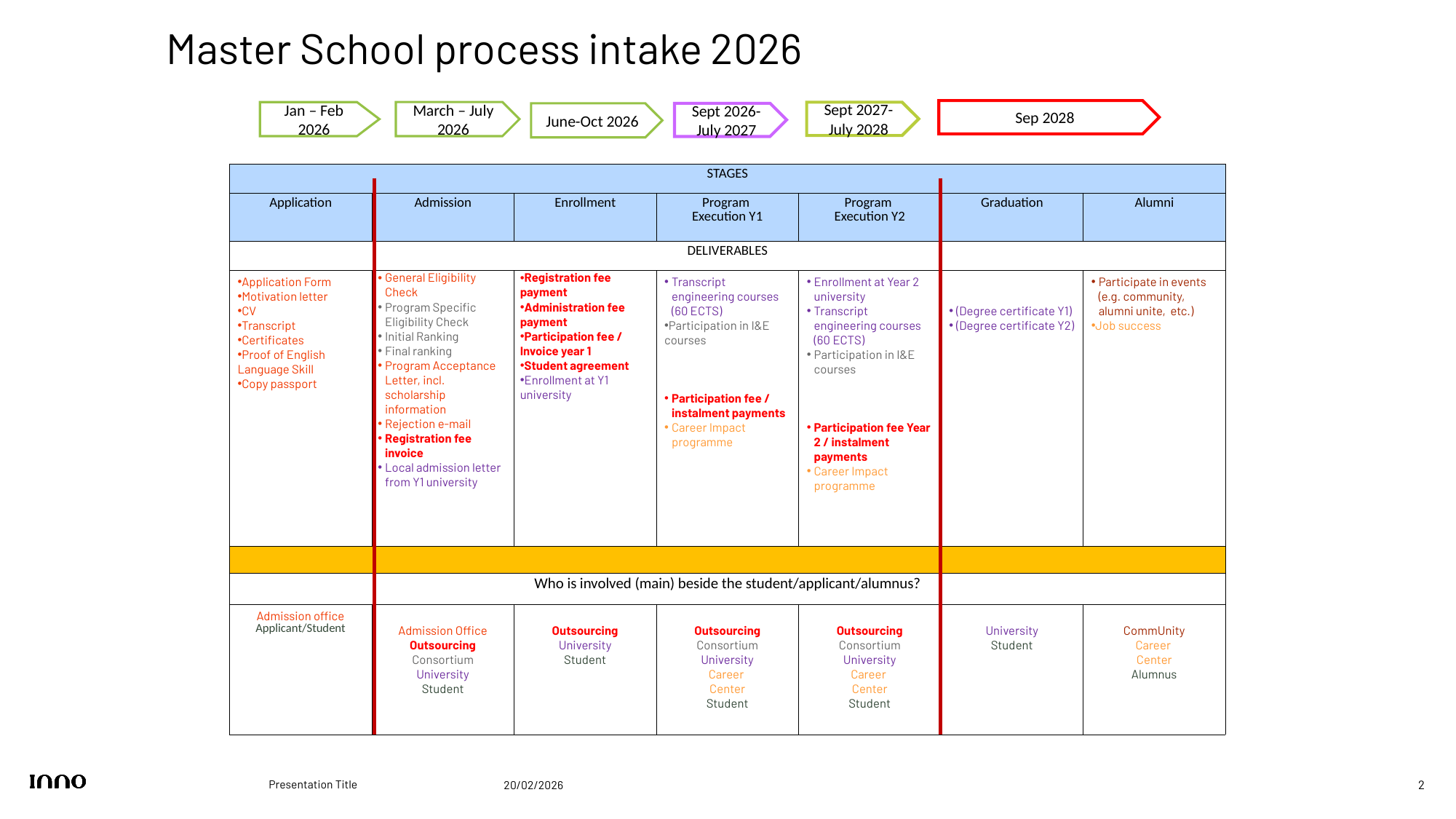

Master School process intake 2026
Sep 2028
March – July 2026
Jan – Feb 2026
Sept 2027-July 2028
June-Oct 2026
Sept 2026-July 2027
| STAGES |  |  |  |  |  |  |
| --- | --- | --- | --- | --- | --- | --- |
| Application | Admission | Enrollment | Program Execution Y1 | Program Execution Y2 | Graduation | Alumni |
| DELIVERABLES |  |  |  |  |  |  |
| Application Form Motivation letter CV Transcript Certificates Proof of English Language Skill Copy passport | General Eligibility Check Program Specific Eligibility Check Initial Ranking Final ranking Program Acceptance Letter, incl. scholarship information Rejection e-mail Registration fee invoice Local admission letter from Y1 university | Registration fee payment Administration fee payment Participation fee / Invoice year 1 Student agreement Enrollment at Y1 university | Transcript engineering courses (60 ECTS) Participation in I&E courses Participation in events (e.g. kick off, community, etc.) Participation fee / instalment payments Career Impact programme | Enrollment at Year 2 university Transcript engineering courses (60 ECTS) Participation in I&E courses Participation in events (e.g. kick off, community, etc.) Participation fee Year 2 / instalment payments Career Impact programme | InnoEnergy Certificate (Degree certificate Y1) (Degree certificate Y2) | Participate in events (e.g. community, alumni unite, etc.) Job success Satisfaction surveys |
|  |  |  |  |  |  |  |
| Who is involved (main) beside the student/applicant/alumnus? |  |  |  |  |  |  |
| Admission office Applicant/Student | Master School Admission Office Outsourcing Consortium University Student | Master School/ Outsourcing University Student | Master School / Outsourcing Consortium University Career Center Student | Master School / Outsourcing Consortium University Career Center Student | Master School University Student | Master School CommUnity Career Center Alumnus |
Presentation Title
20/02/2026
2